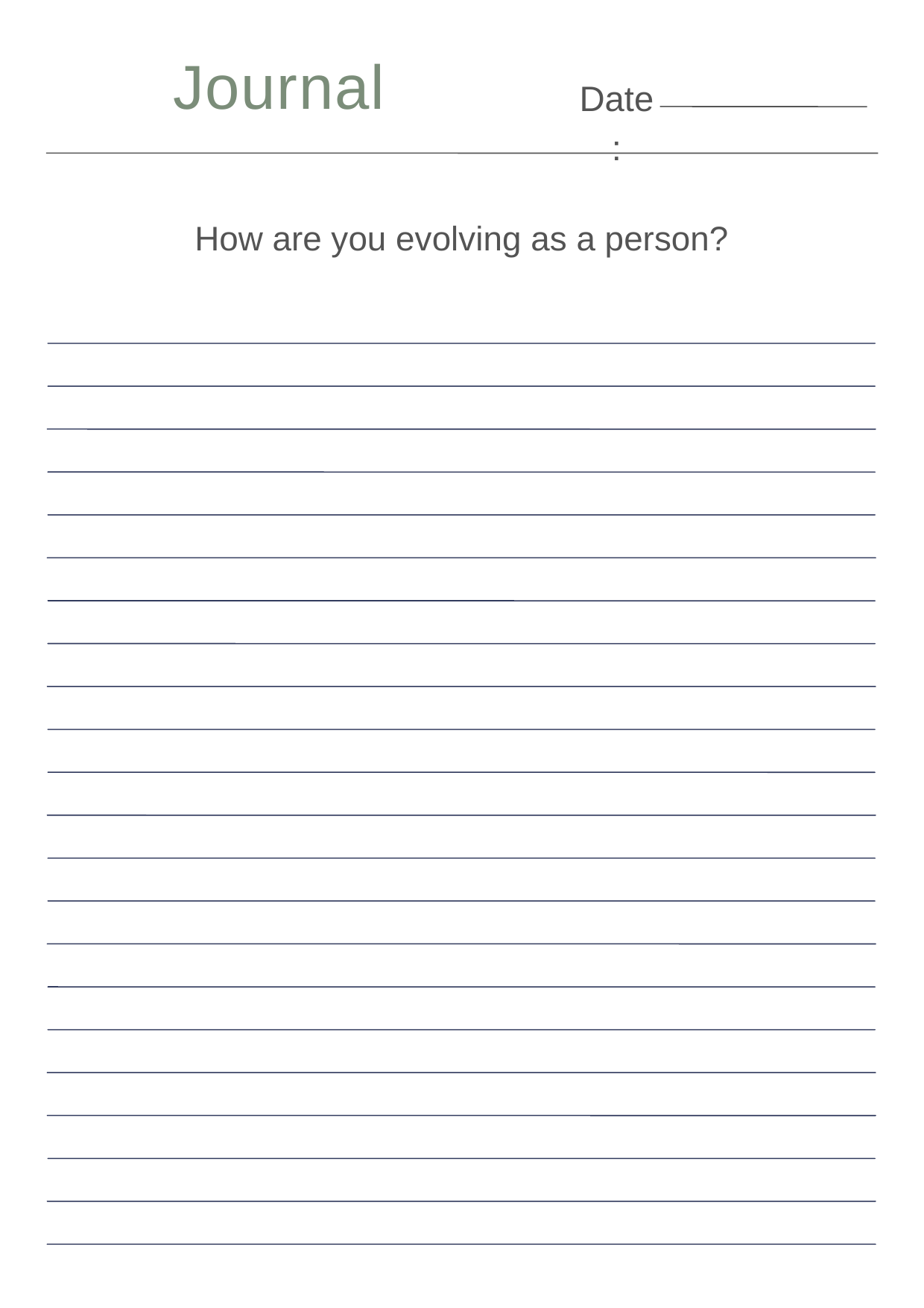

Journal
Date:

How are you evolving as a person?